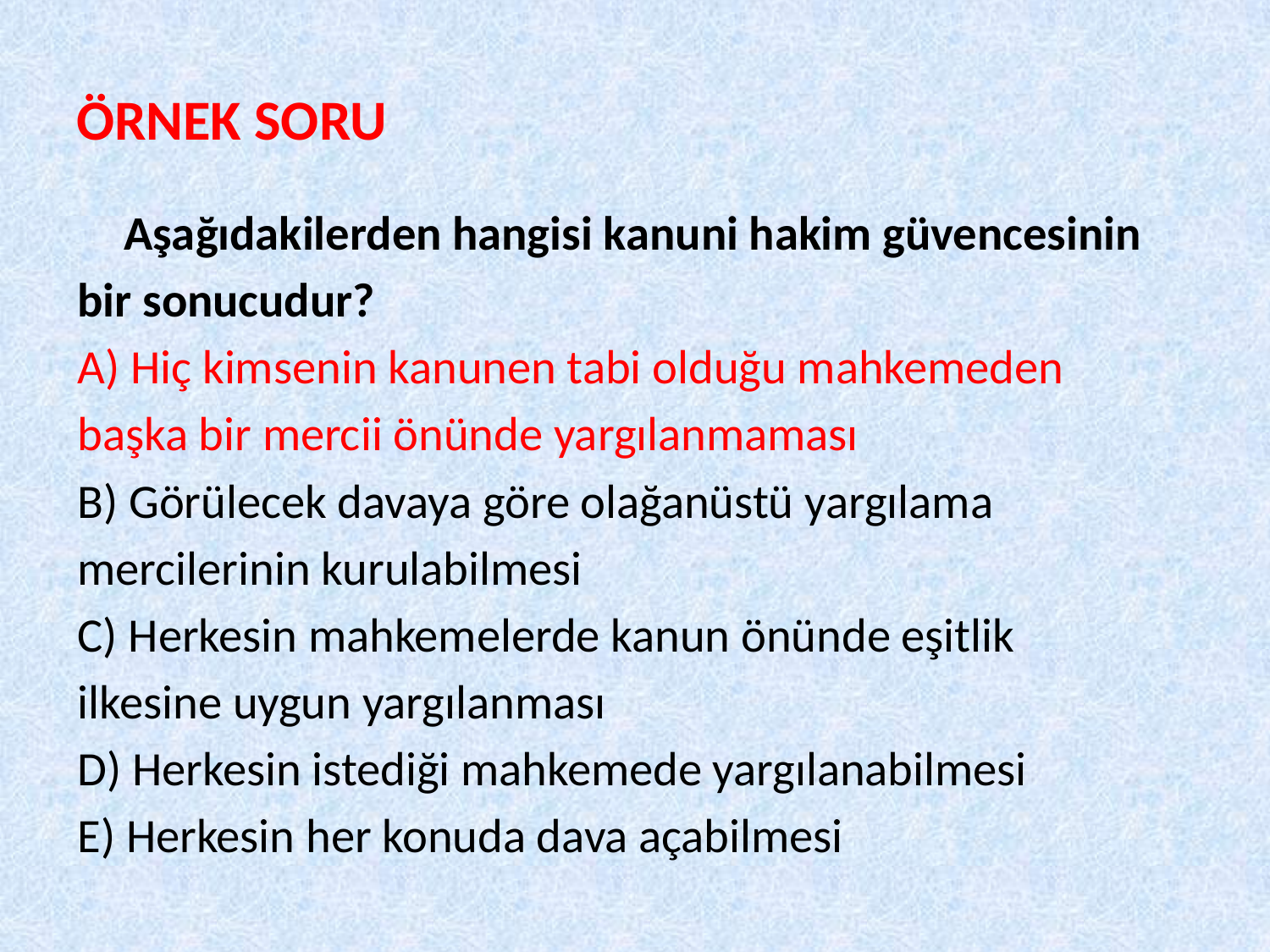

# ÖRNEK SORU
	Aşağıdakilerden hangisi kanuni hakim güvencesinin
bir sonucudur?
A) Hiç kimsenin kanunen tabi olduğu mahkemeden
başka bir mercii önünde yargılanmaması
B) Görülecek davaya göre olağanüstü yargılama
mercilerinin kurulabilmesi
C) Herkesin mahkemelerde kanun önünde eşitlik
ilkesine uygun yargılanması
D) Herkesin istediği mahkemede yargılanabilmesi
E) Herkesin her konuda dava açabilmesi